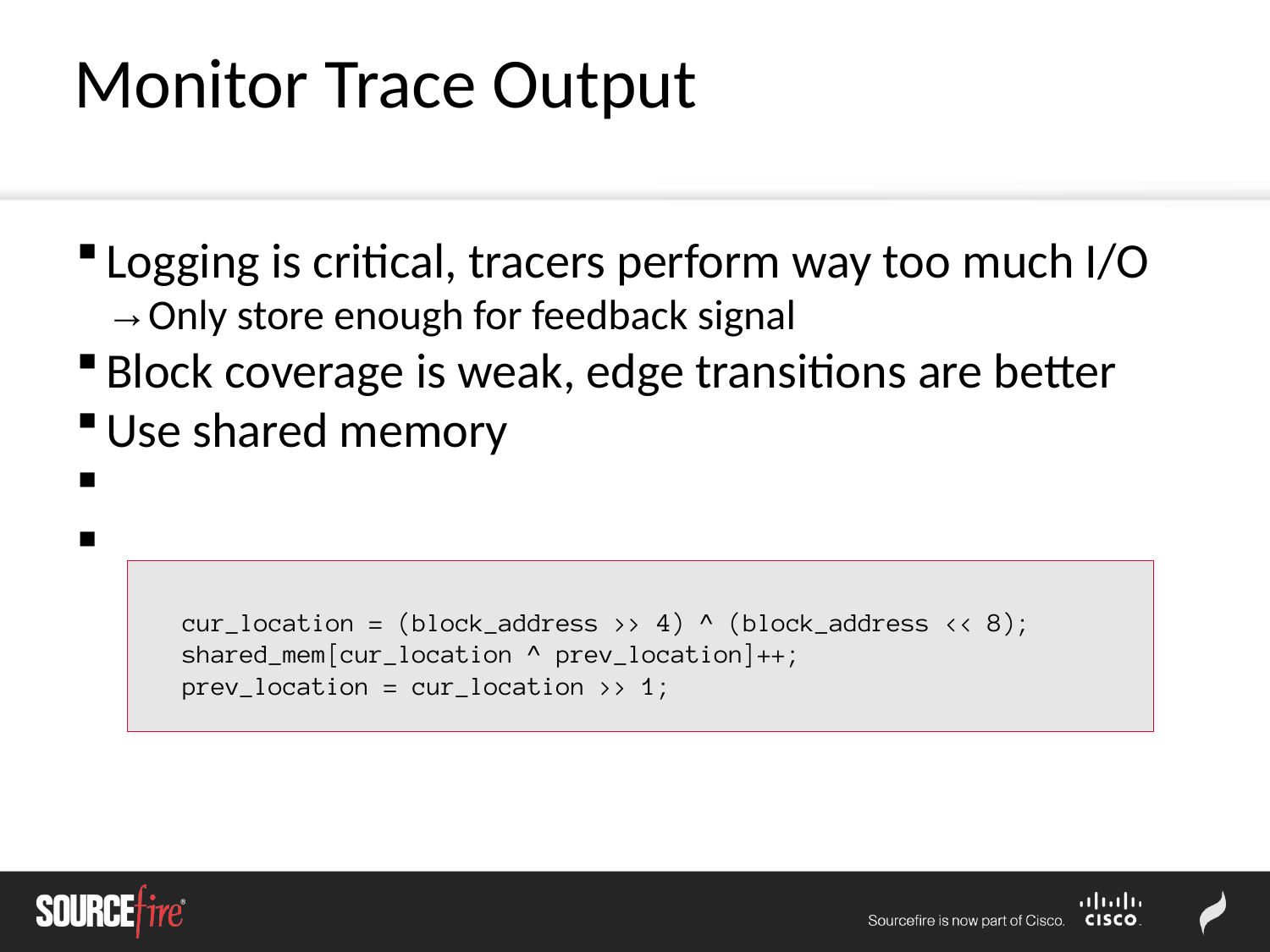

Monitor Trace Output
Logging is critical, tracers perform way too much I/O
Only store enough for feedback signal
Block coverage is weak, edge transitions are better
Use shared memory

   cur_location = (block_address >> 4) ^ (block_address << 8);
   shared_mem[cur_location ^ prev_location]++;
   prev_location = cur_location >> 1;